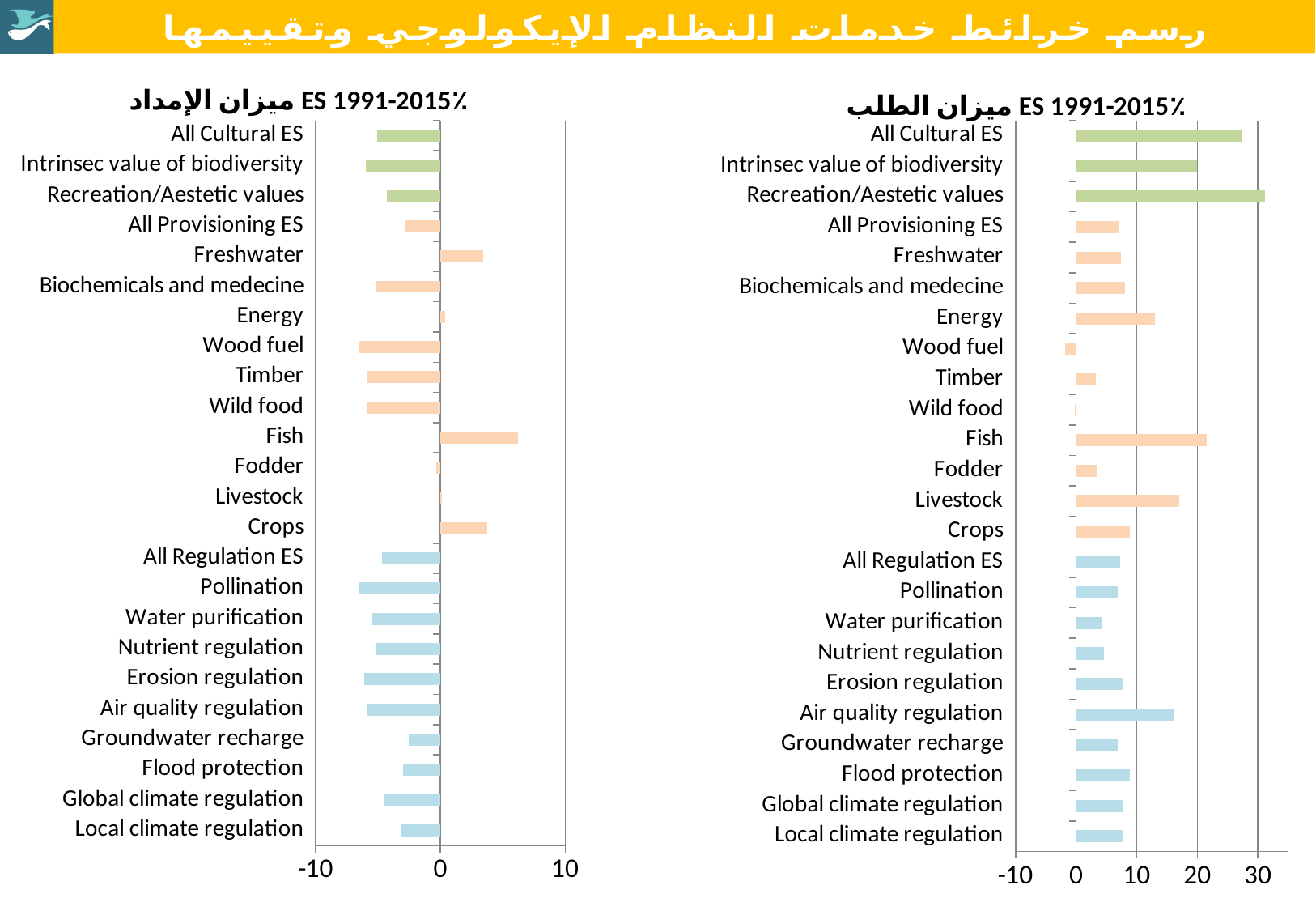

# رسم خرائط خدمات النظام الإيكولوجي وتقييمها

### Chart: ميزان الإمداد ES 1991-2015٪

| Category | ES Supply Balance 1991-2015 % |
|---|---|
| Local climate regulation | -3.1295576727521253 |
| Global climate regulation | -4.479685117654325 |
| Flood protection | -3.0051271388021292 |
| Groundwater recharge | -2.5309427962018027 |
| Air quality regulation | -5.903453538872555 |
| Erosion regulation | -6.090289778713407 |
| Nutrient regulation | -5.153538454878378 |
| Water purification | -5.445329968266133 |
| Pollination | -6.5401609667724445 |
| All Regulation ES | -4.713571614370317 |
| Crops | 3.769610590560945 |
| Livestock | 0.12640142318519895 |
| Fodder | -0.36714613579483185 |
| Fish | 6.19036621090159 |
| Wild food | -5.879919445551455 |
| Timber | -5.838371275734192 |
| Wood fuel | -6.539113927264502 |
| Energy | 0.3471476360177011 |
| Biochemicals and medecine | -5.1959775762991685 |
| Freshwater | 3.4401810830292017 |
| All Provisioning ES | -2.873721825566769 |
| Recreation/Aestetic values | -4.3205295929824885 |
| Intrinsec value of biodiversity | -5.9934475689054345 |
| All Cultural ES | -5.075902217871196 |

### Chart: ميزان الطلب ES 1991-2015٪

| Category | ES Demand Balance 1991-2015 % |
|---|---|
| Local climate regulation | 7.721021504996656 |
| Global climate regulation | 7.665124601558066 |
| Flood protection | 8.869406552626078 |
| Groundwater recharge | 6.936838757086976 |
| Air quality regulation | 16.056493137075087 |
| Erosion regulation | 7.677543056346704 |
| Nutrient regulation | 4.6235691701423915 |
| Water purification | 4.216149184820544 |
| Pollination | 6.8906144734038 |
| All Regulation ES | 7.3156461041901695 |
| Crops | 8.824367475403518 |
| Livestock | 17.002496432227623 |
| Fodder | 3.556789567703426 |
| Fish | 21.57465459102593 |
| Wild food | -0.20062327651616294 |
| Timber | 3.200347126266119 |
| Wood fuel | -1.772220506754006 |
| Energy | 13.072819468124194 |
| Biochemicals and medecine | 8.017385378133925 |
| Freshwater | 7.464670375826707 |
| All Provisioning ES | 7.0847018396788215 |
| Recreation/Aestetic values | 31.108000303994537 |
| Intrinsec value of biodiversity | 19.920936353510783 |
| All Cultural ES | 27.331887007587667 |